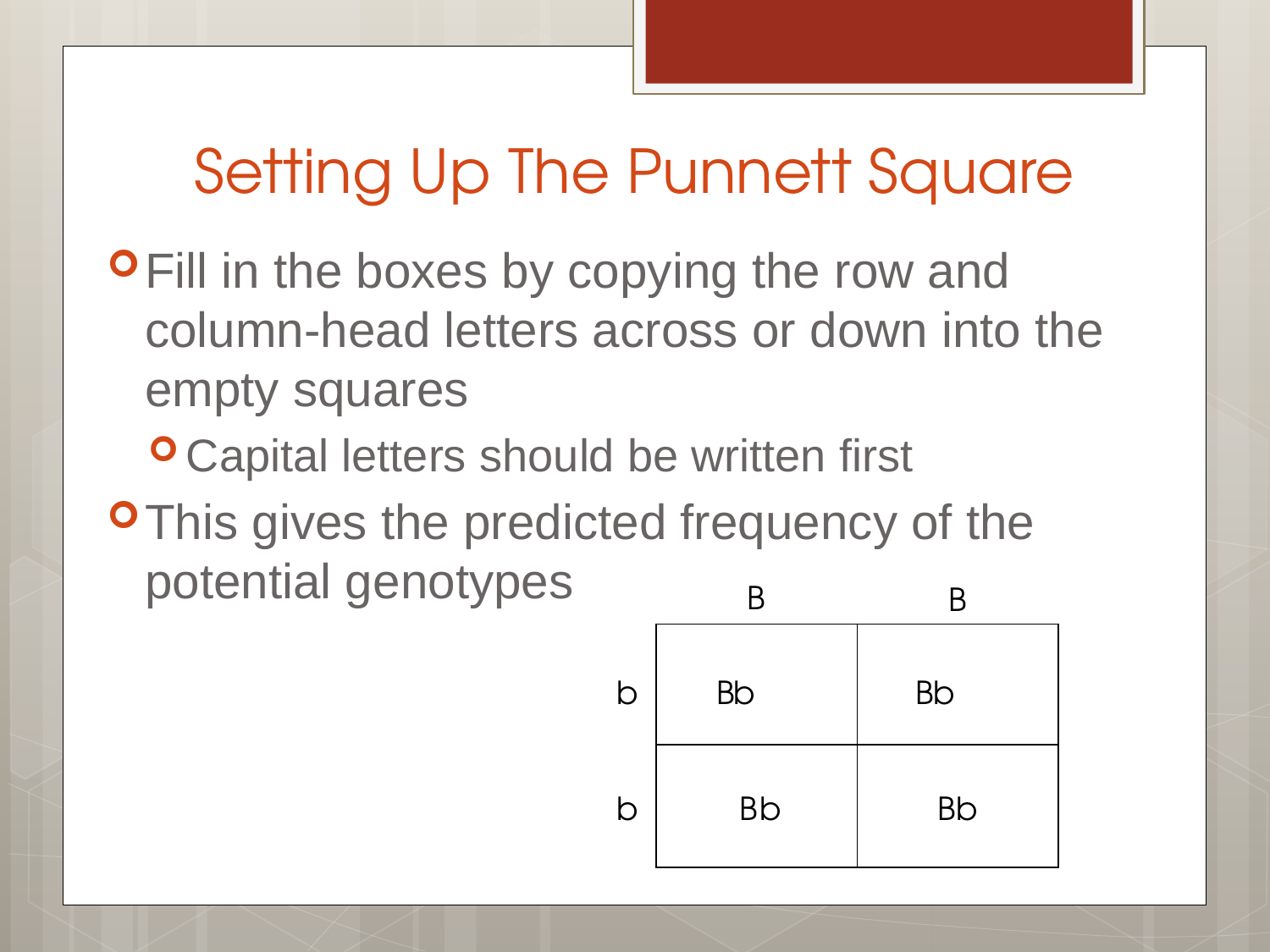

# Setting Up The Punnett Square
Fill in the boxes by copying the row and column-head letters across or down into the empty squares
Capital letters should be written first
This gives the predicted frequency of the potential genotypes
B
B
|  |  |
| --- | --- |
|  |  |
b
B
b
B
b
b
B
b
B
b